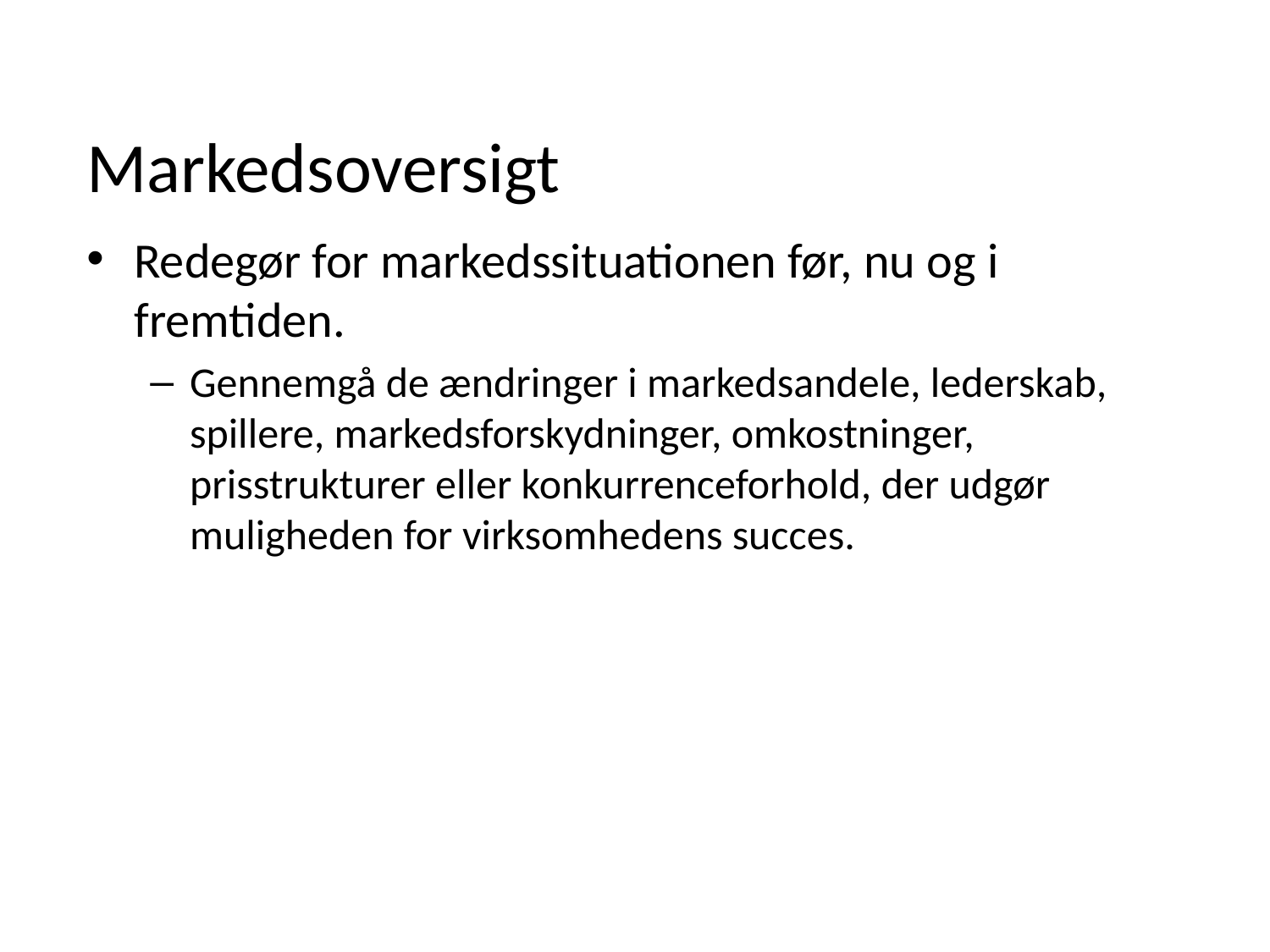

# Markedsoversigt
Redegør for markedssituationen før, nu og i fremtiden.
Gennemgå de ændringer i markedsandele, lederskab, spillere, markedsforskydninger, omkostninger, prisstrukturer eller konkurrenceforhold, der udgør muligheden for virksomhedens succes.